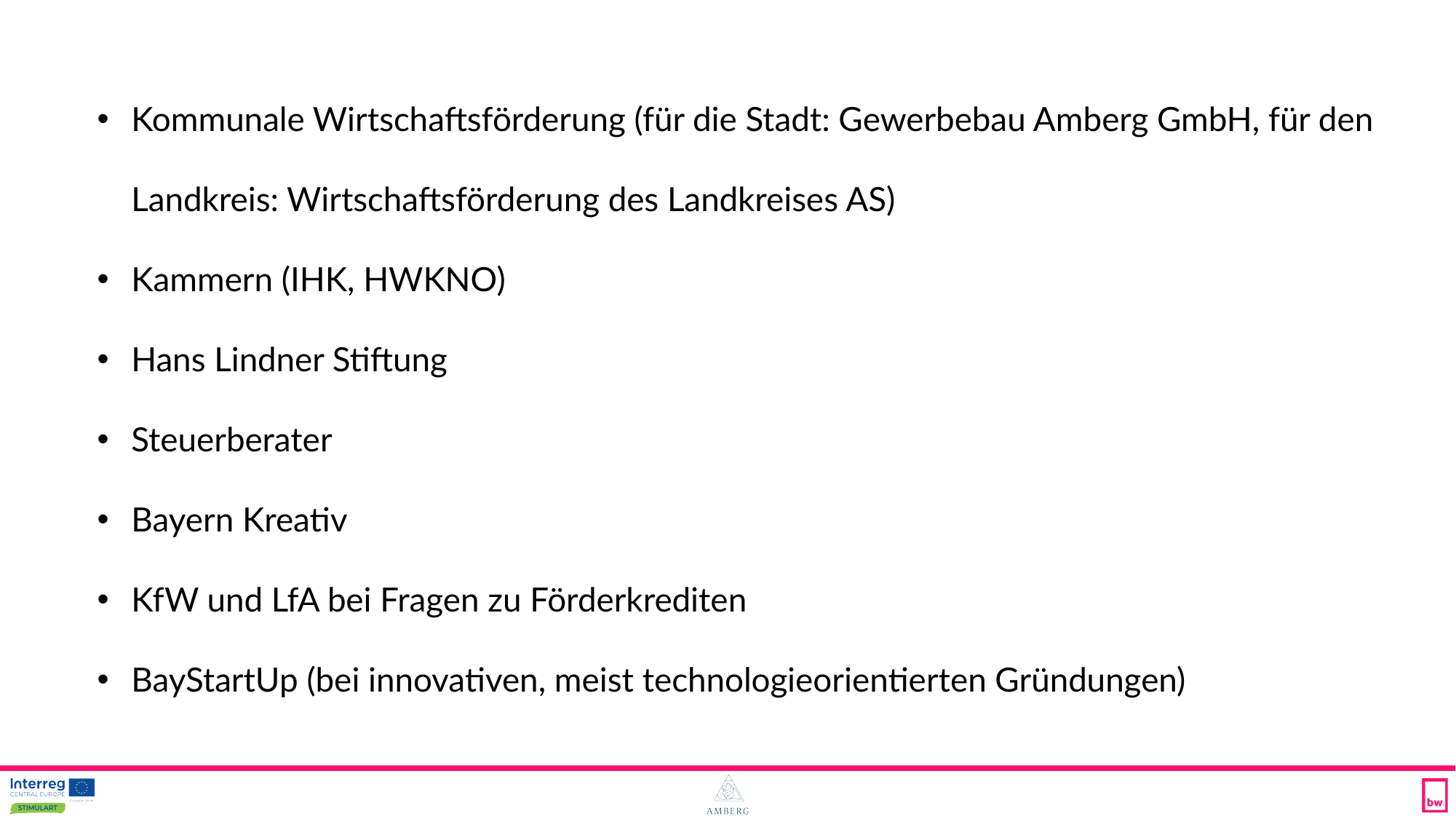

Kommunale Wirtschaftsförderung (für die Stadt: Gewerbebau Amberg GmbH, für den Landkreis: Wirtschaftsförderung des Landkreises AS)
Kammern (IHK, HWKNO)
Hans Lindner Stiftung
Steuerberater
Bayern Kreativ
KfW und LfA bei Fragen zu Förderkrediten
BayStartUp (bei innovativen, meist technologieorientierten Gründungen)